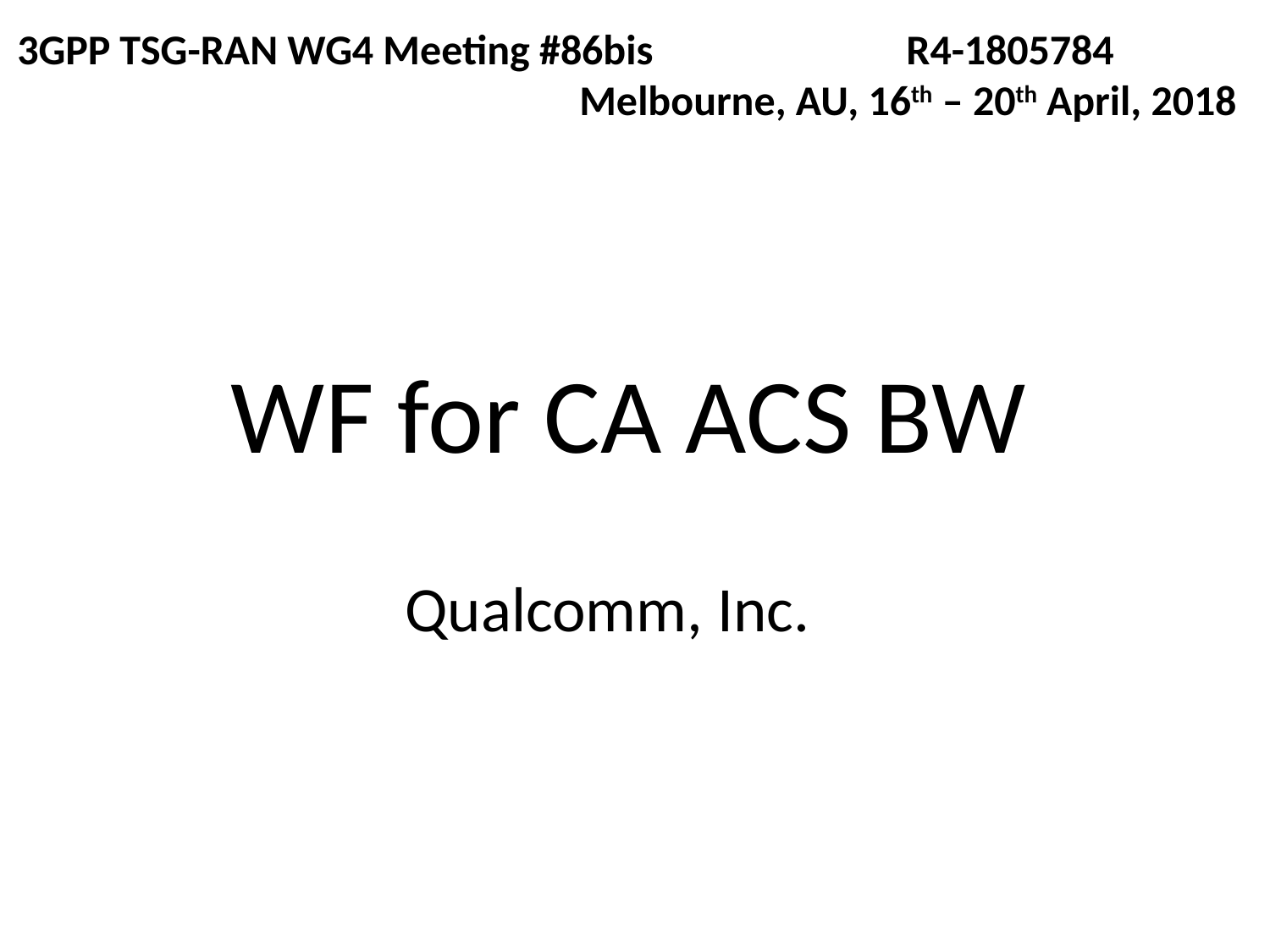

3GPP TSG-RAN WG4 Meeting #86bis 		R4-1805784                                                                         Melbourne, AU, 16th – 20th April, 2018
# WF for CA ACS BW
Qualcomm, Inc.